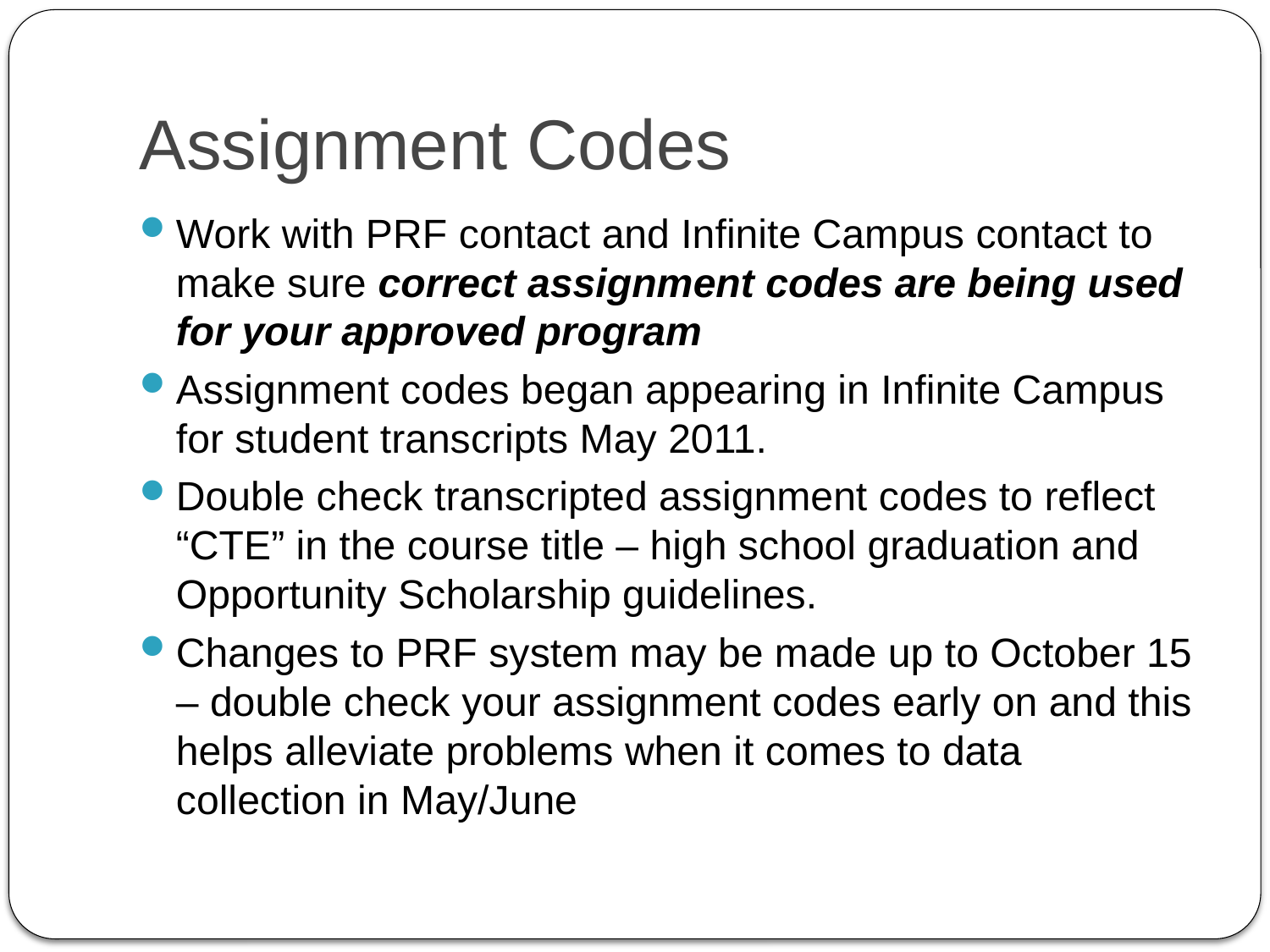

# Assignment Codes
Work with PRF contact and Infinite Campus contact to make sure correct assignment codes are being used for your approved program
Assignment codes began appearing in Infinite Campus for student transcripts May 2011.
Double check transcripted assignment codes to reflect “CTE” in the course title – high school graduation and Opportunity Scholarship guidelines.
Changes to PRF system may be made up to October 15 – double check your assignment codes early on and this helps alleviate problems when it comes to data collection in May/June